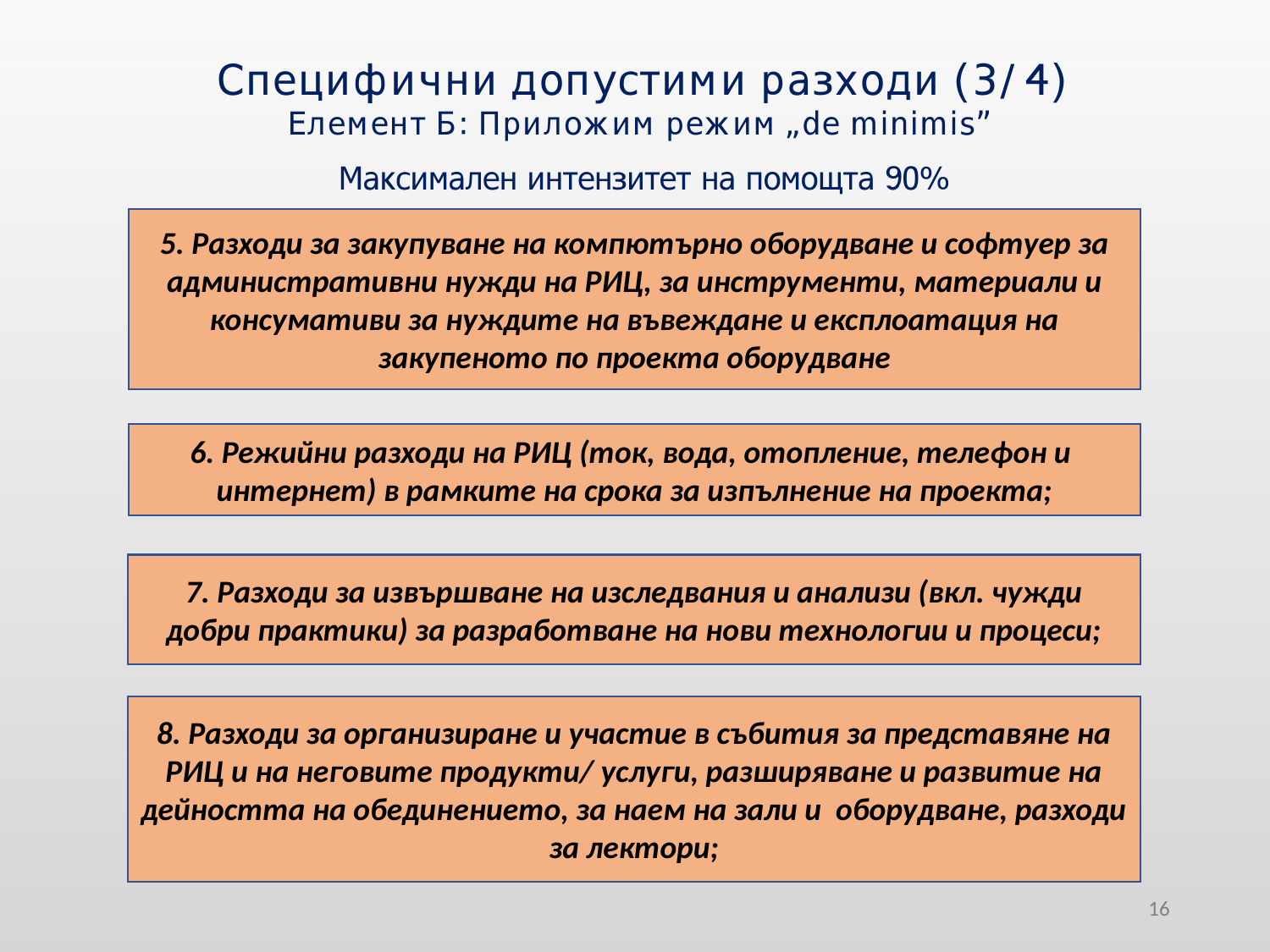

Специфични допустими разходи (3/4)
Елемент Б: Приложим режим „de minimis”

Максимален интензитет на помощта 90%

5. Разходи за закупуване на компютърно оборудване и софтуер за административни нужди на РИЦ, за инструменти, материали и консумативи за нуждите на въвеждане и експлоатация на закупеното по проекта оборудване
6. Режийни разходи на РИЦ (ток, вода, отопление, телефон и  интернет) в рамките на срока за изпълнение на проекта;
7. Разходи за извършване на изследвания и анализи (вкл. чужди добри практики) за разработване на нови технологии и процеси;
8. Разходи за организиране и участие в събития за представяне на РИЦ и на неговите продукти/ услуги, разширяване и развитие на дейността на обединението, за наем на зали и  оборудване, разходи за лектори;
16